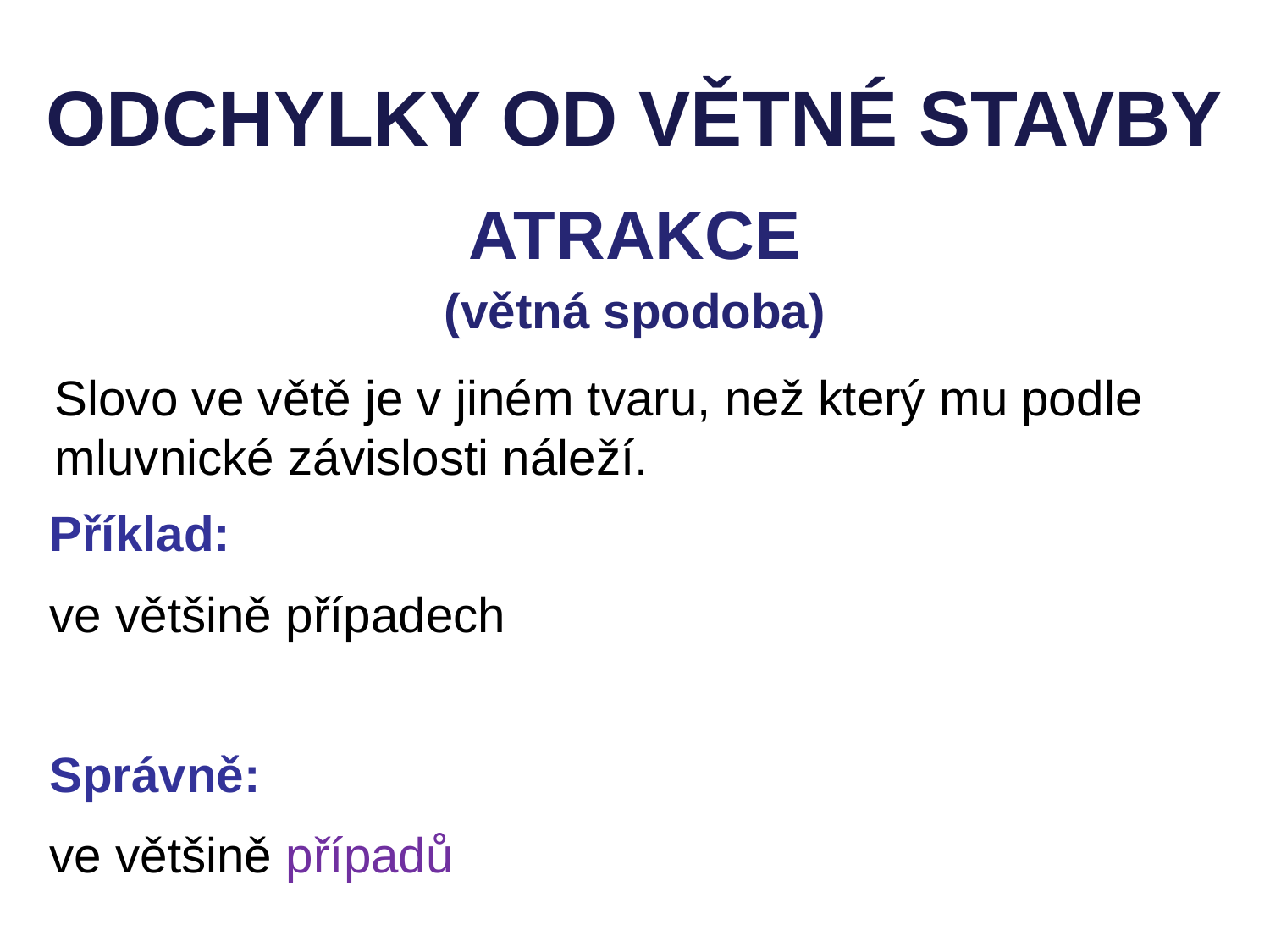

ODCHYLKY OD VĚTNÉ STAVBY
ATRAKCE
(větná spodoba)
Slovo ve větě je v jiném tvaru, než který mu podle mluvnické závislosti náleží.
Příklad:
ve většině případech
Správně:
ve většině případů